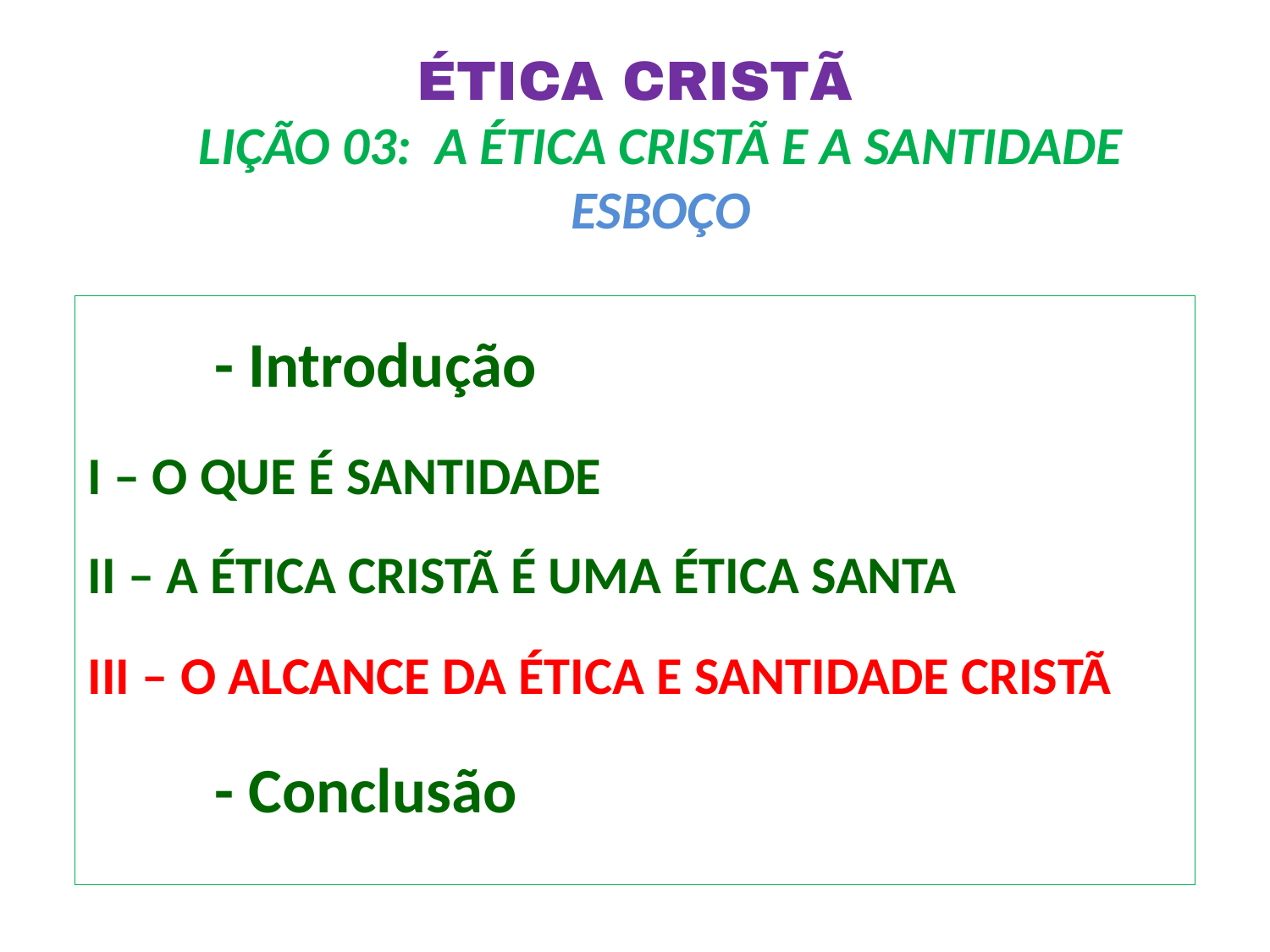

# ÉTICA CRISTÃ LIÇÃO 03:  A ÉTICA CRISTÃ E A SANTIDADE ESBOÇO

	- Introdução

I – O QUE É SANTIDADE

II – A ÉTICA CRISTÃ É UMA ÉTICA SANTA

III – O ALCANCE DA ÉTICA E SANTIDADE CRISTÃ
	- Conclusão